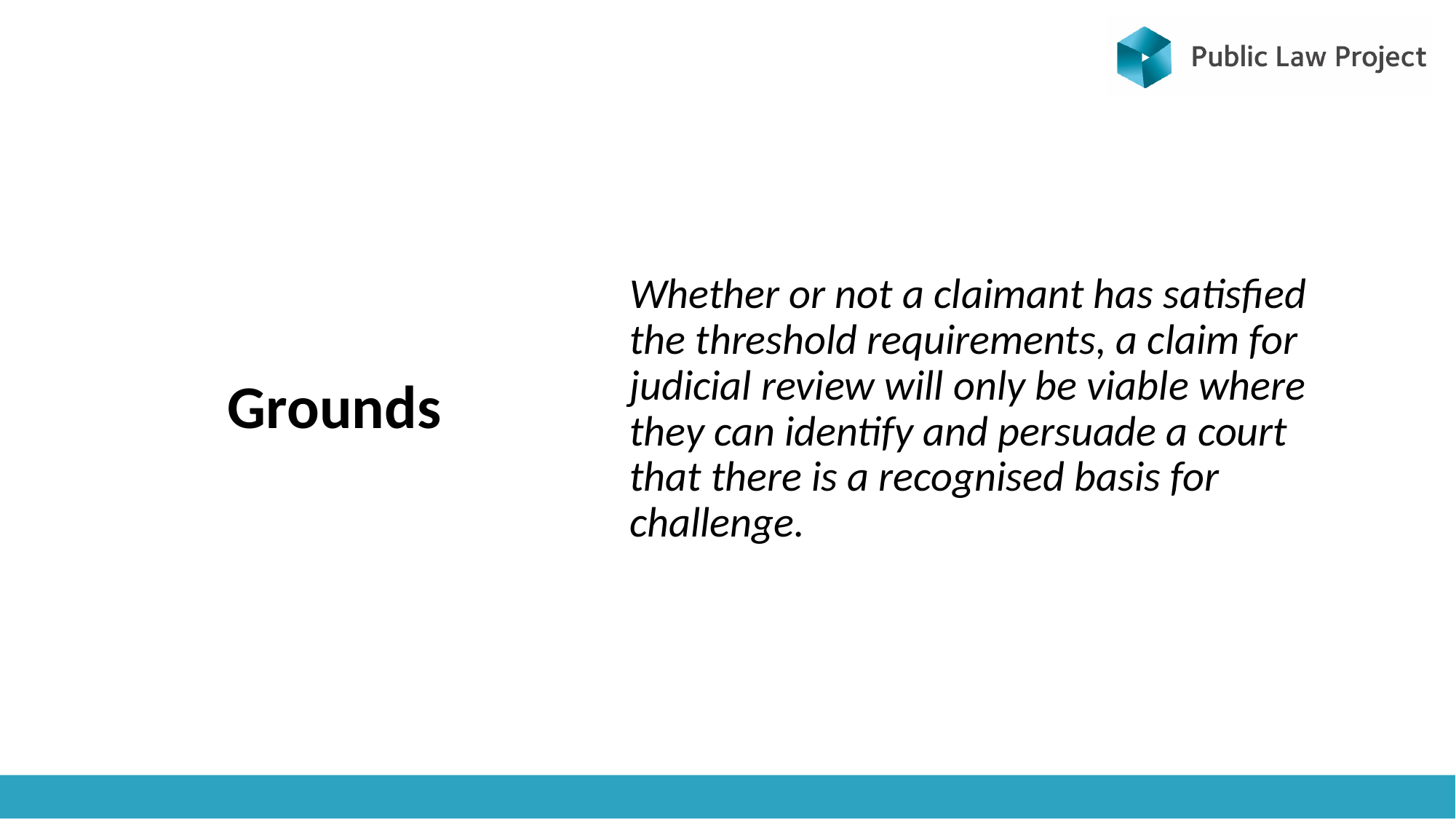

# Grounds
Whether or not a claimant has satisfied the threshold requirements, a claim for judicial review will only be viable where they can identify and persuade a court that there is a recognised basis for challenge.